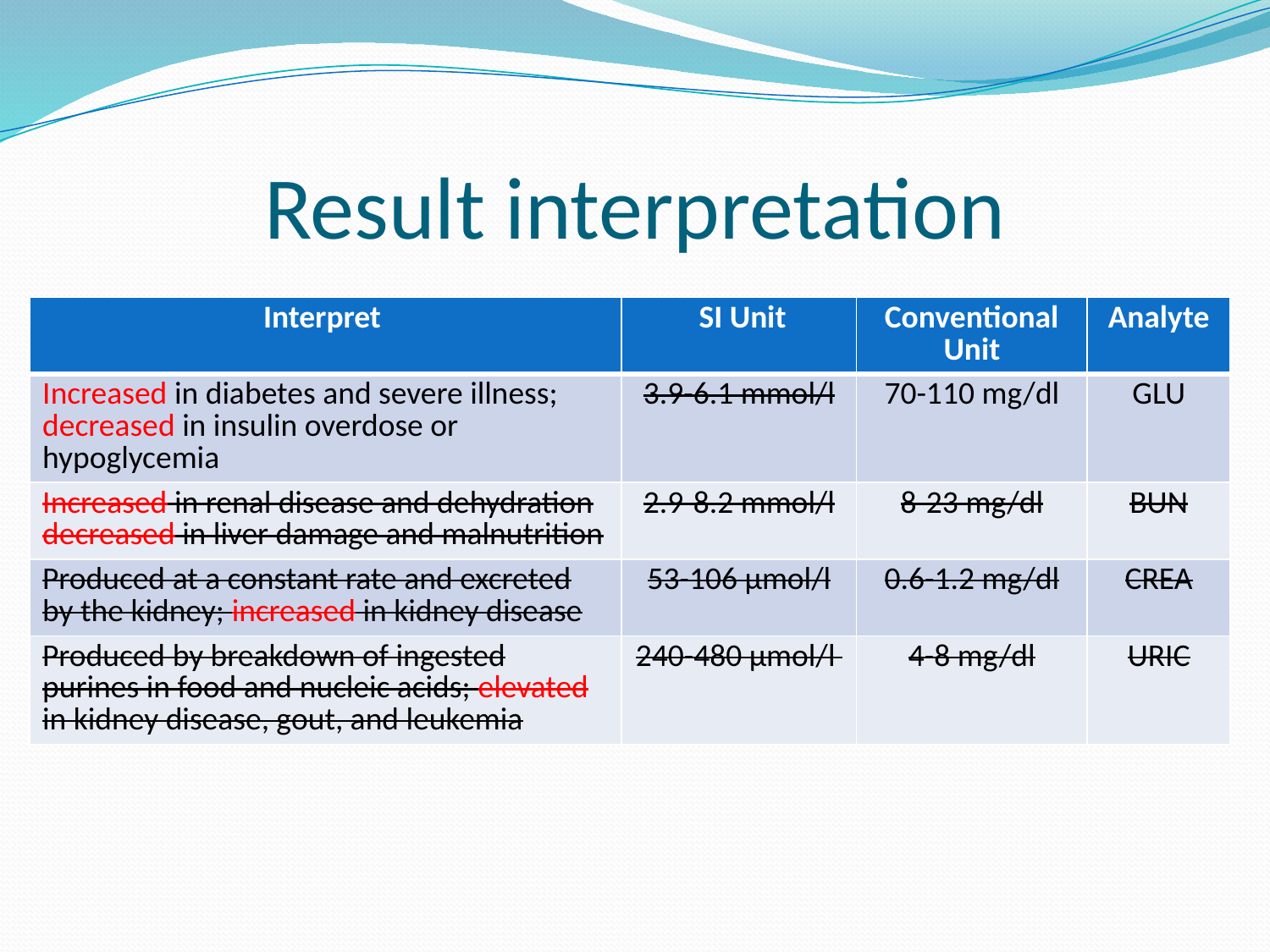

# Result interpretation
| Interpret | SI Unit | Conventional Unit | Analyte |
| --- | --- | --- | --- |
| Increased in diabetes and severe illness; decreased in insulin overdose or hypoglycemia | 3.9-6.1 mmol/l | 70-110 mg/dl | GLU |
| Increased in renal disease and dehydration decreased in liver damage and malnutrition | 2.9-8.2 mmol/l | 8-23 mg/dl | BUN |
| Produced at a constant rate and excreted by the kidney; increased in kidney disease | 53-106 µmol/l | 0.6-1.2 mg/dl | CREA |
| Produced by breakdown of ingested purines in food and nucleic acids; elevated in kidney disease, gout, and leukemia | 240-480 µmol/l | 4-8 mg/dl | URIC |